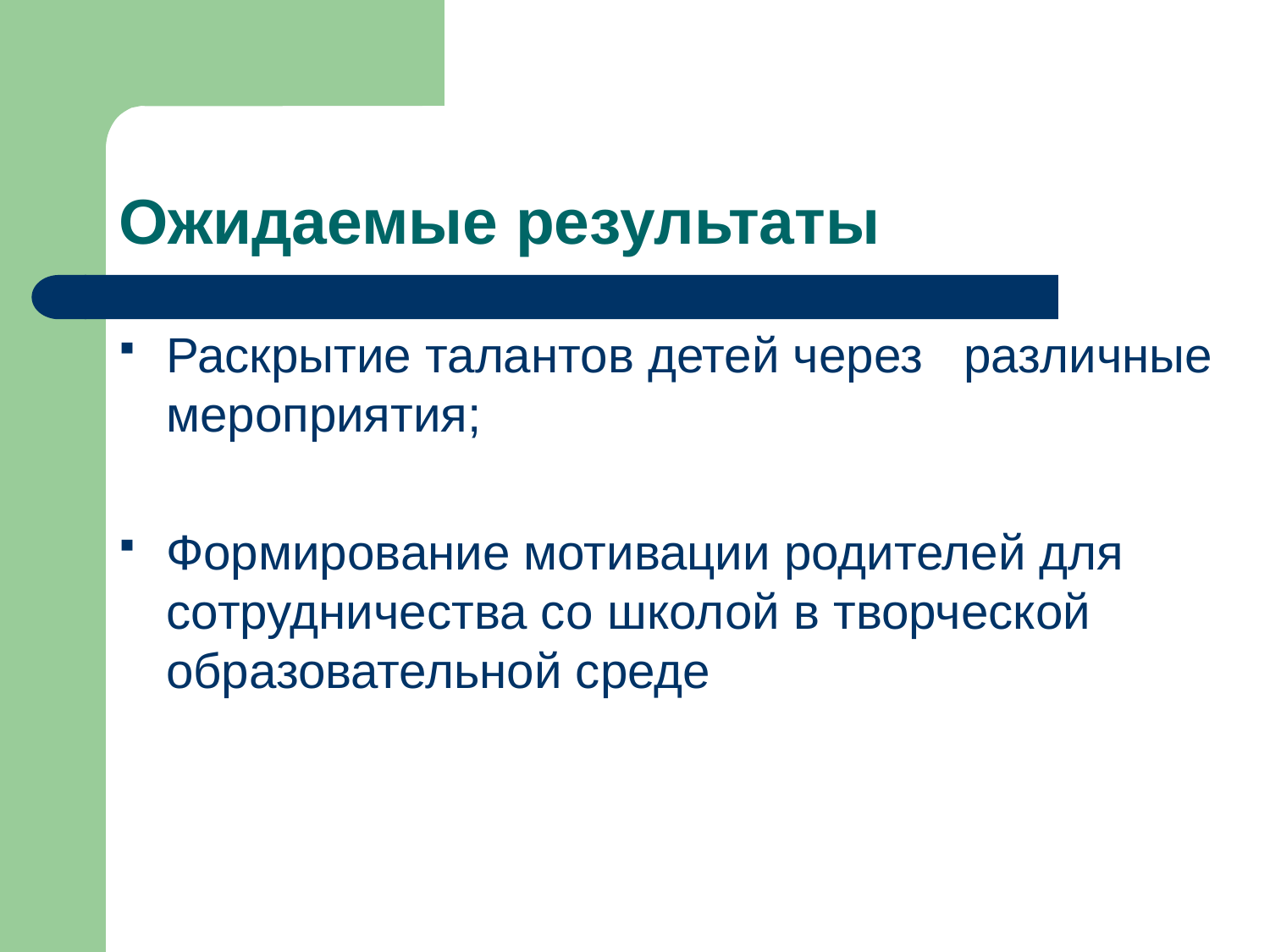

# Ожидаемые результаты
Раскрытие талантов детей через   различные мероприятия;

Формирование мотивации родителей для сотрудничества со школой в творческой образовательной среде